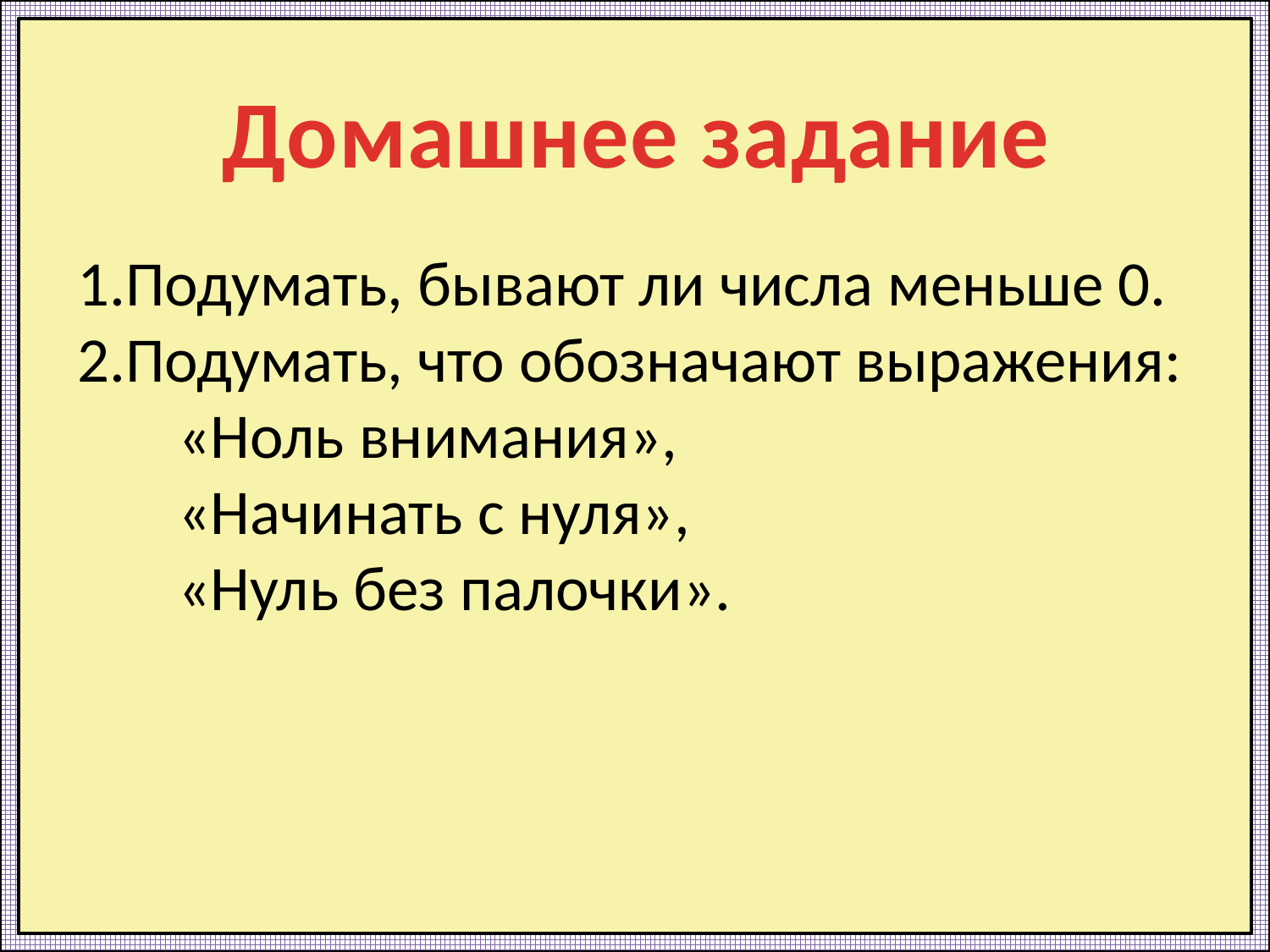

Домашнее задание
Подумать, бывают ли числа меньше 0.
Подумать, что обозначают выражения:
       «Ноль внимания»,
       «Начинать с нуля»,
       «Нуль без палочки».